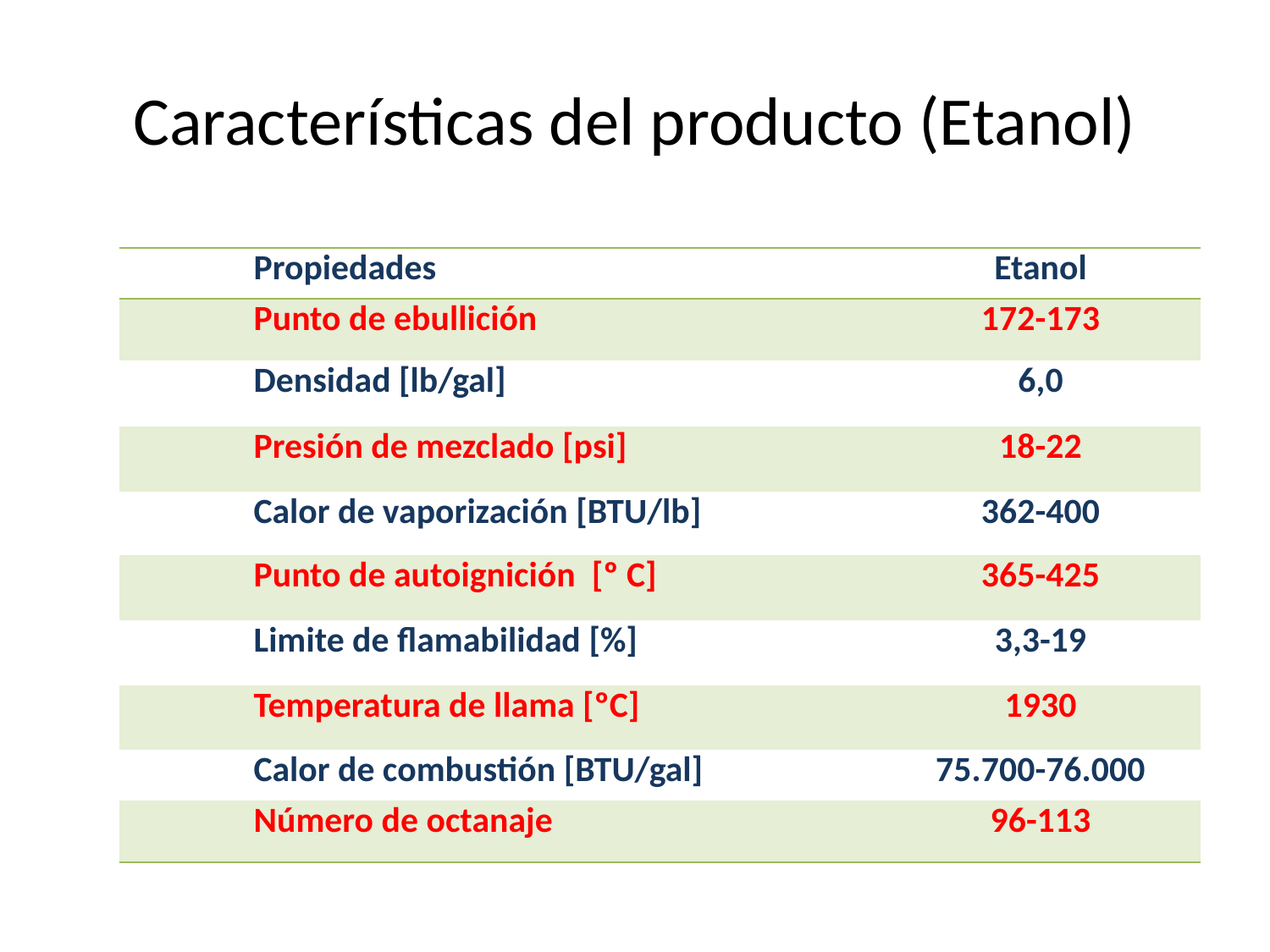

# Características del producto (Etanol)
| Propiedades | Etanol |
| --- | --- |
| Punto de ebullición | 172-173 |
| Densidad [lb/gal] | 6,0 |
| Presión de mezclado [psi] | 18-22 |
| Calor de vaporización [BTU/lb] | 362-400 |
| Punto de autoignición [º C] | 365-425 |
| Limite de flamabilidad [%] | 3,3-19 |
| Temperatura de llama [ºC] | 1930 |
| Calor de combustión [BTU/gal] | 75.700-76.000 |
| Número de octanaje | 96-113 |